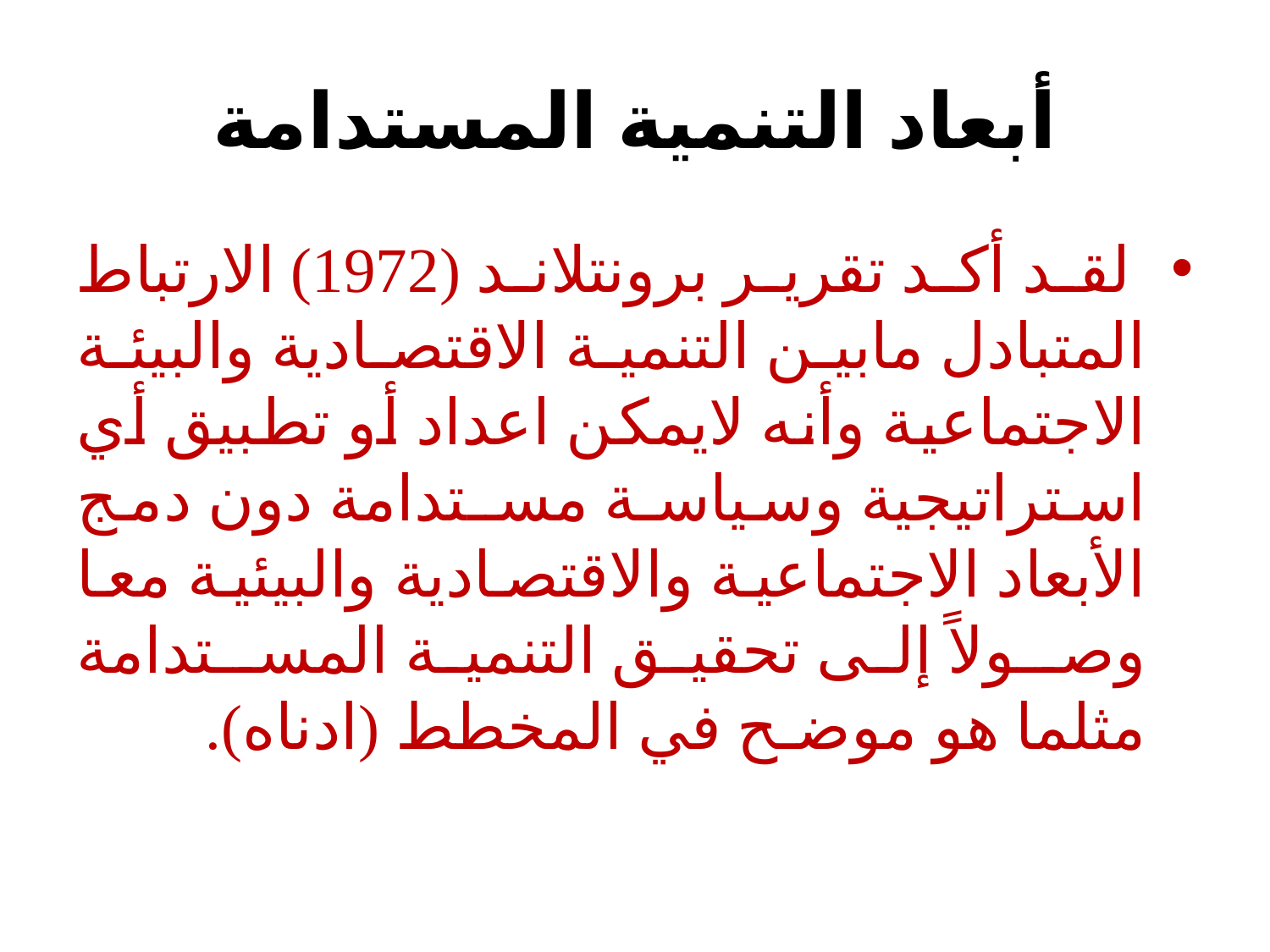

# أبعاد التنمية المستدامة
 لقد أكد تقرير برونتلاند (1972) الارتباط المتبادل مابين التنمية الاقتصادية والبيئة الاجتماعية وأنه لايمكن اعداد أو تطبيق أي استراتيجية وسياسـة مسـتدامة دون دمج الأبعاد الاجتماعية والاقتصادية والبيئية معا وصـولاً إلى تحقيق التنمية المسـتدامة مثلما هو موضـح في المخطط (ادناه).